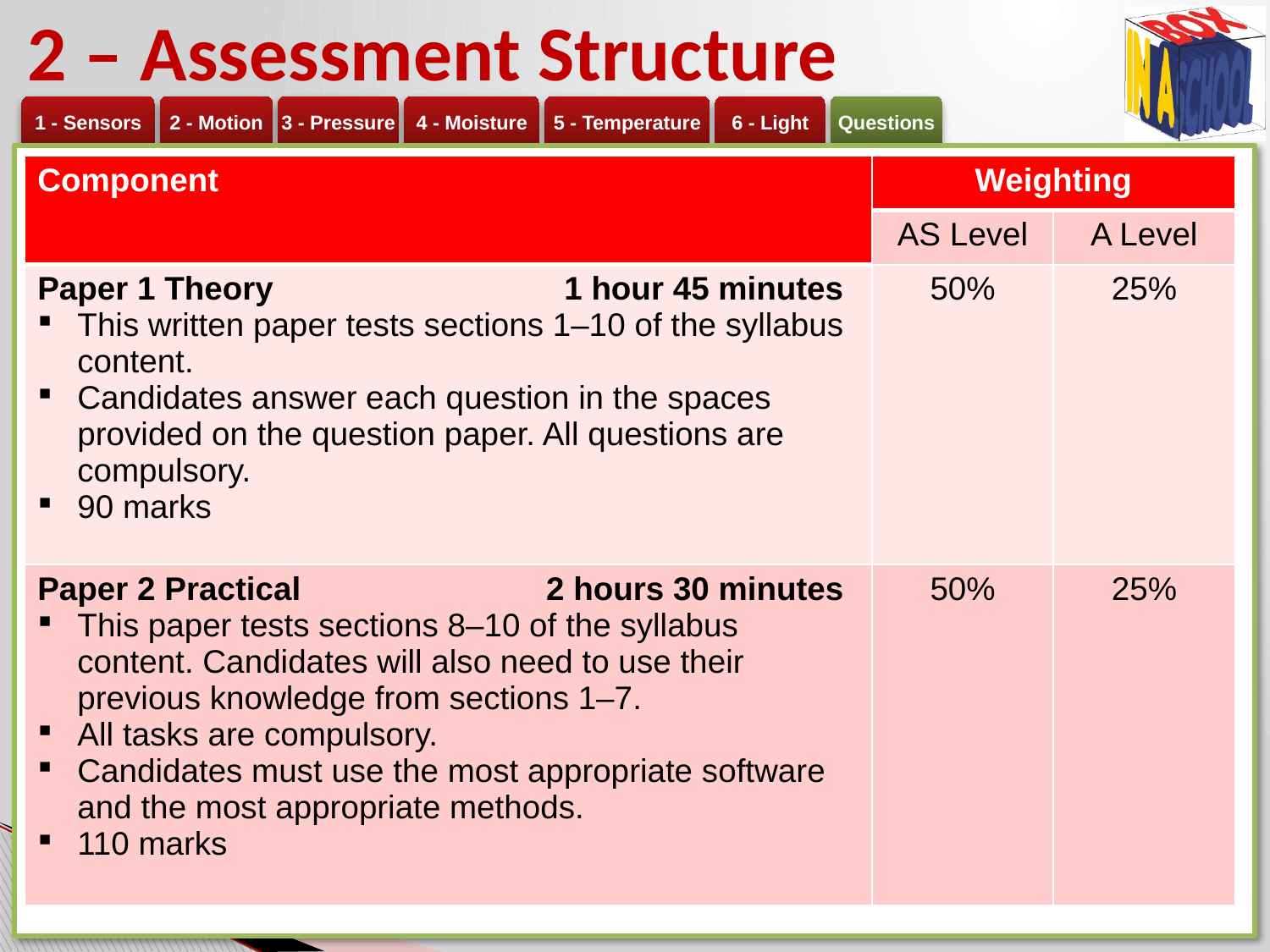

# 2 – Assessment Structure
| Component | Weighting |  |
| --- | --- | --- |
|  | AS Level | A Level |
| Paper 1 Theory 1 hour 45 minutes This written paper tests sections 1–10 of the syllabus content. Candidates answer each question in the spaces provided on the question paper. All questions are compulsory. 90 marks | 50% | 25% |
| Paper 2 Practical 2 hours 30 minutes This paper tests sections 8–10 of the syllabus content. Candidates will also need to use their previous knowledge from sections 1–7. All tasks are compulsory. Candidates must use the most appropriate software and the most appropriate methods. 110 marks | 50% | 25% |